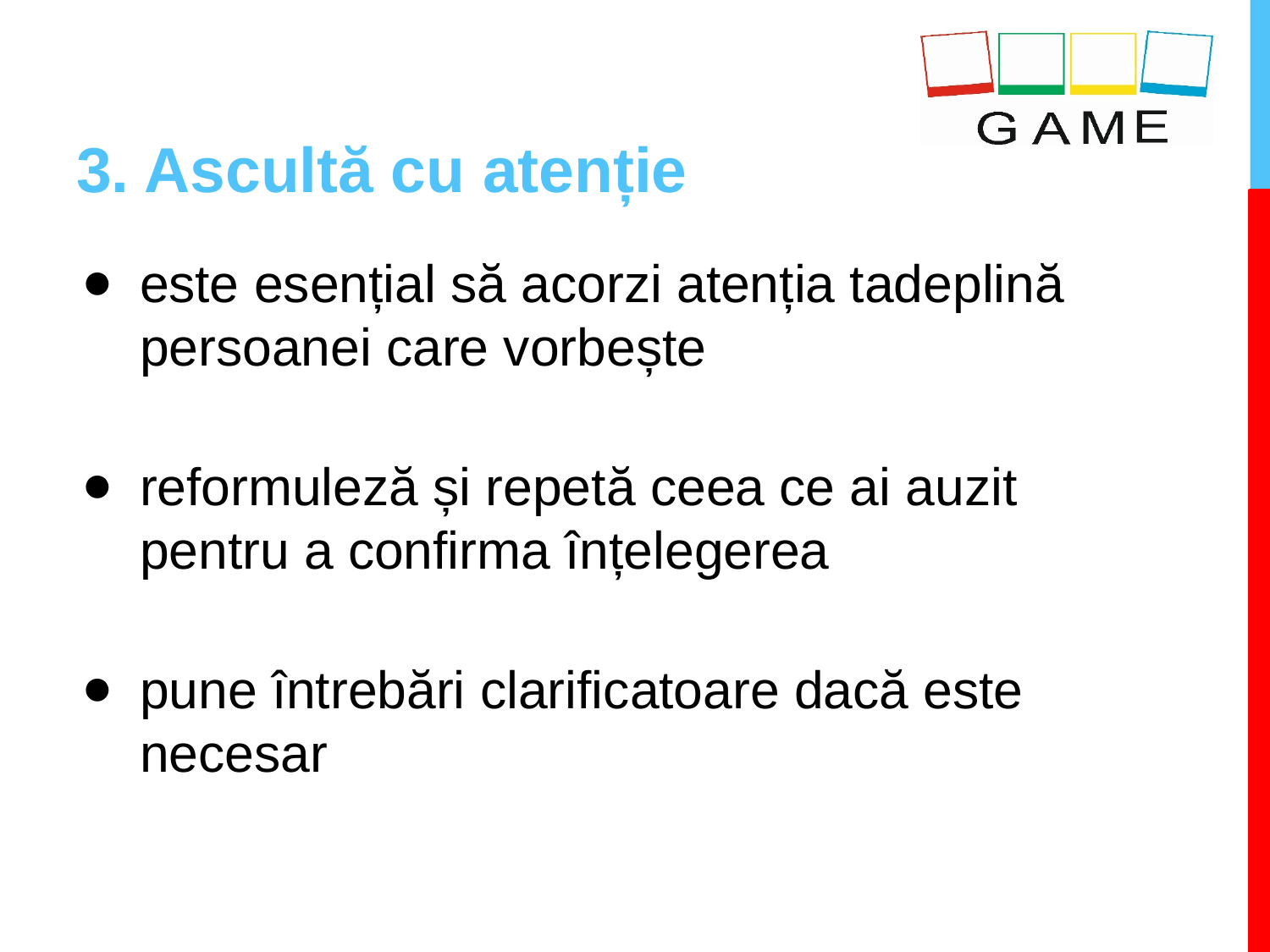

# 3. Ascultă cu atenție
este esențial să acorzi atenția tadeplină persoanei care vorbește

reformuleză și repetă ceea ce ai auzit pentru a confirma înțelegerea

pune întrebări clarificatoare dacă este necesar